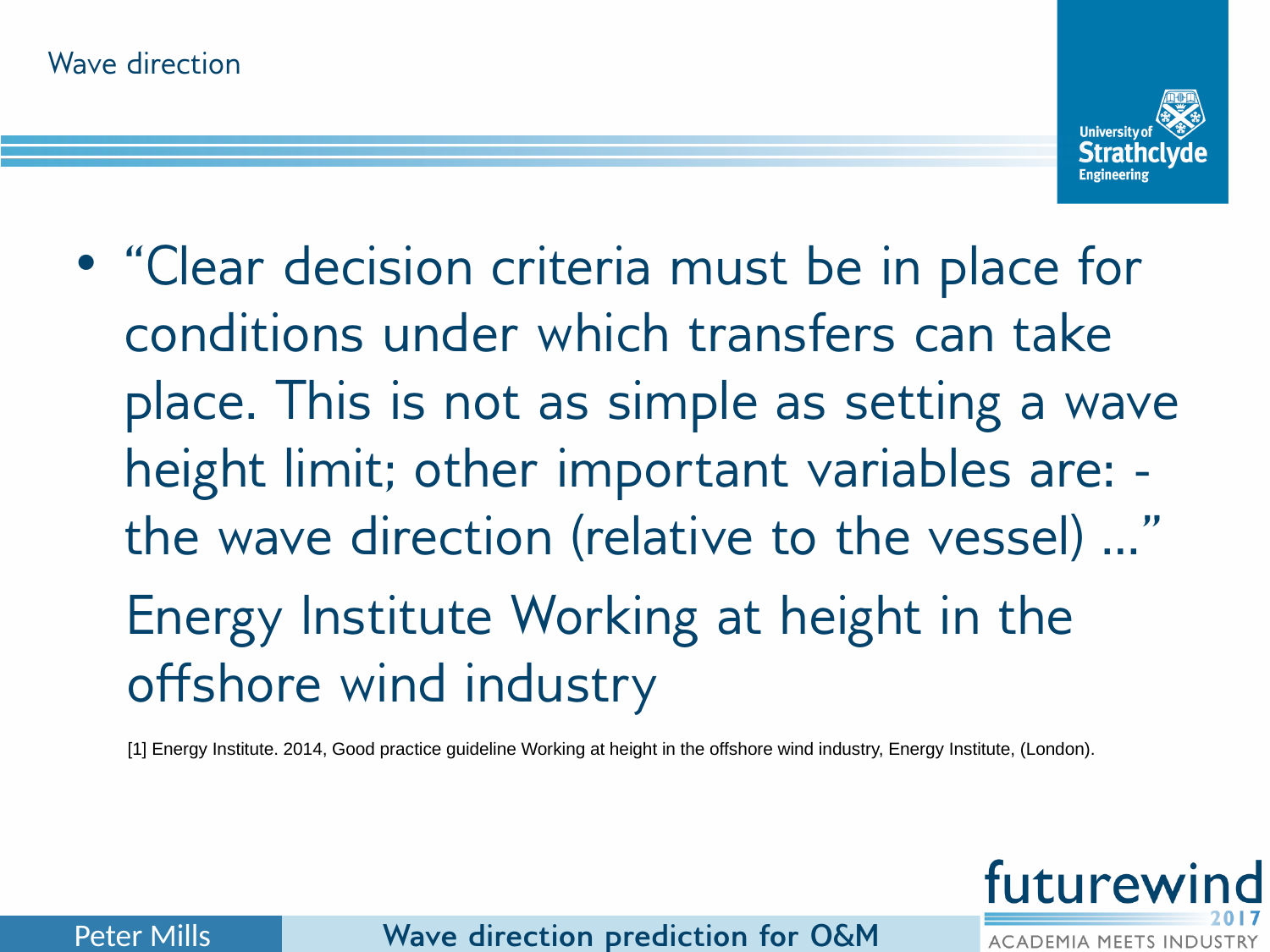

Wave direction
“Clear decision criteria must be in place for conditions under which transfers can take place. This is not as simple as setting a wave height limit; other important variables are: - the wave direction (relative to the vessel) …”
Energy Institute Working at height in the offshore wind industry
[1] Energy Institute. 2014, Good practice guideline Working at height in the offshore wind industry, Energy Institute, (London).